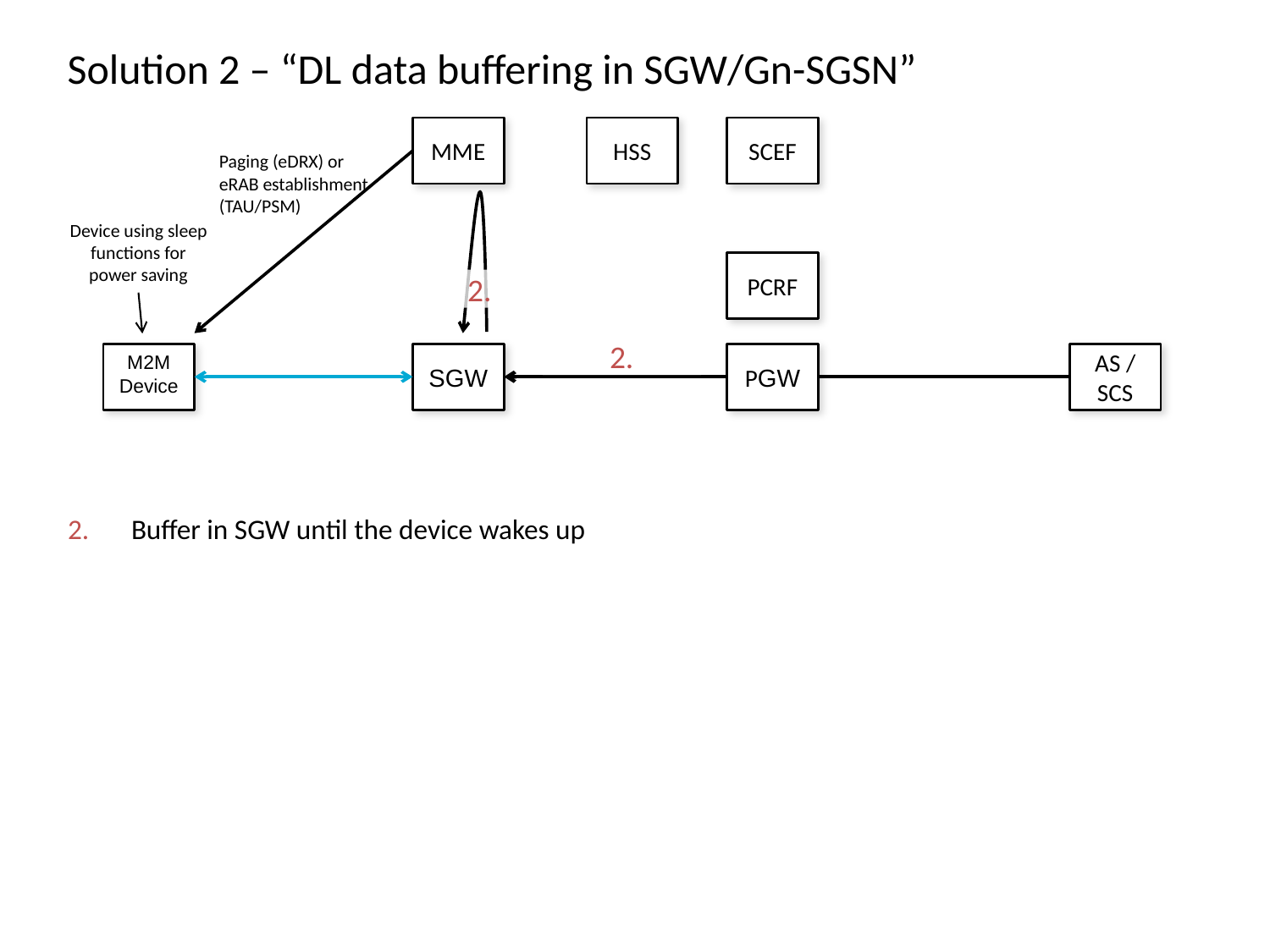

# Solution 2 – “DL data buffering in SGW/Gn-SGSN”
MME
HSS
SCEF
Paging (eDRX) or
eRAB establishment (TAU/PSM)

Device using sleep functions for power saving
PCRF
2.
2.
M2M Device
SGW
PGW
AS / SCS
Buffer in SGW until the device wakes up